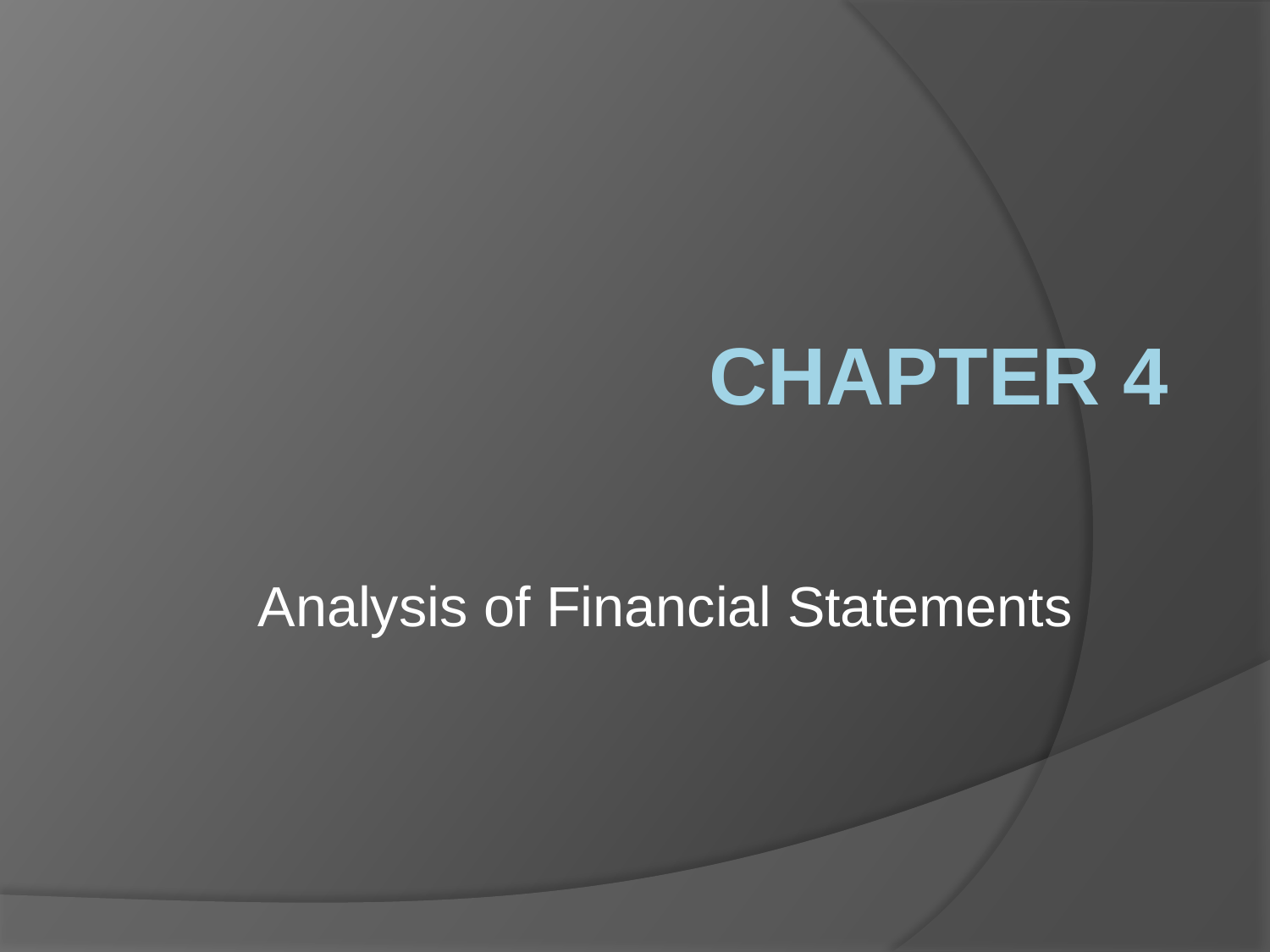

# Chapter 4
Analysis of Financial Statements